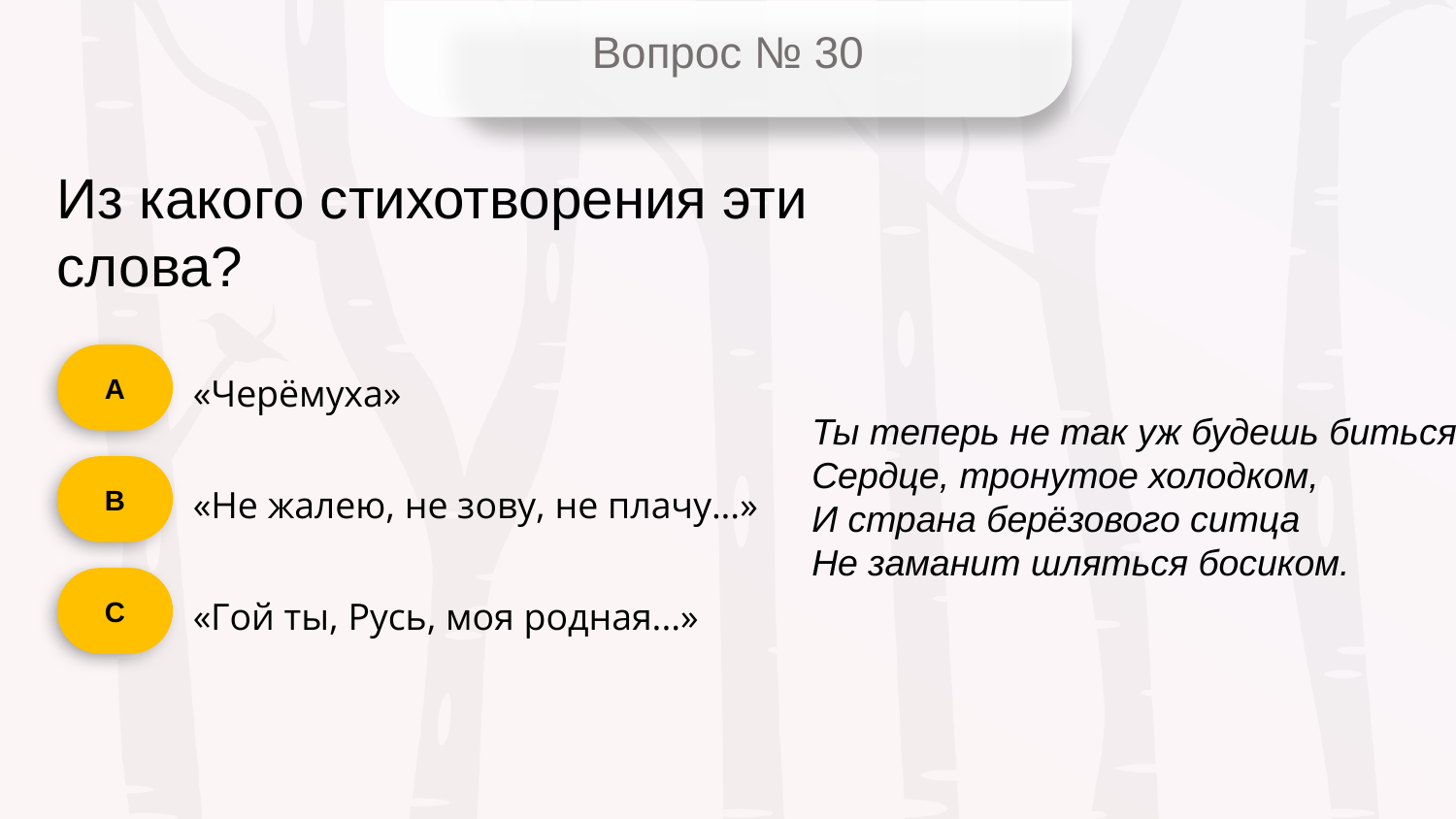

Вопрос № 30
Из какого стихотворения эти слова?
А
«Черёмуха»
Ты теперь не так уж будешь биться,
Сердце, тронутое холодком,
И страна берёзового ситца
Не заманит шляться босиком.
B
«Не жалею, не зову, не плачу...»
C
«Гой ты, Русь, моя родная...»